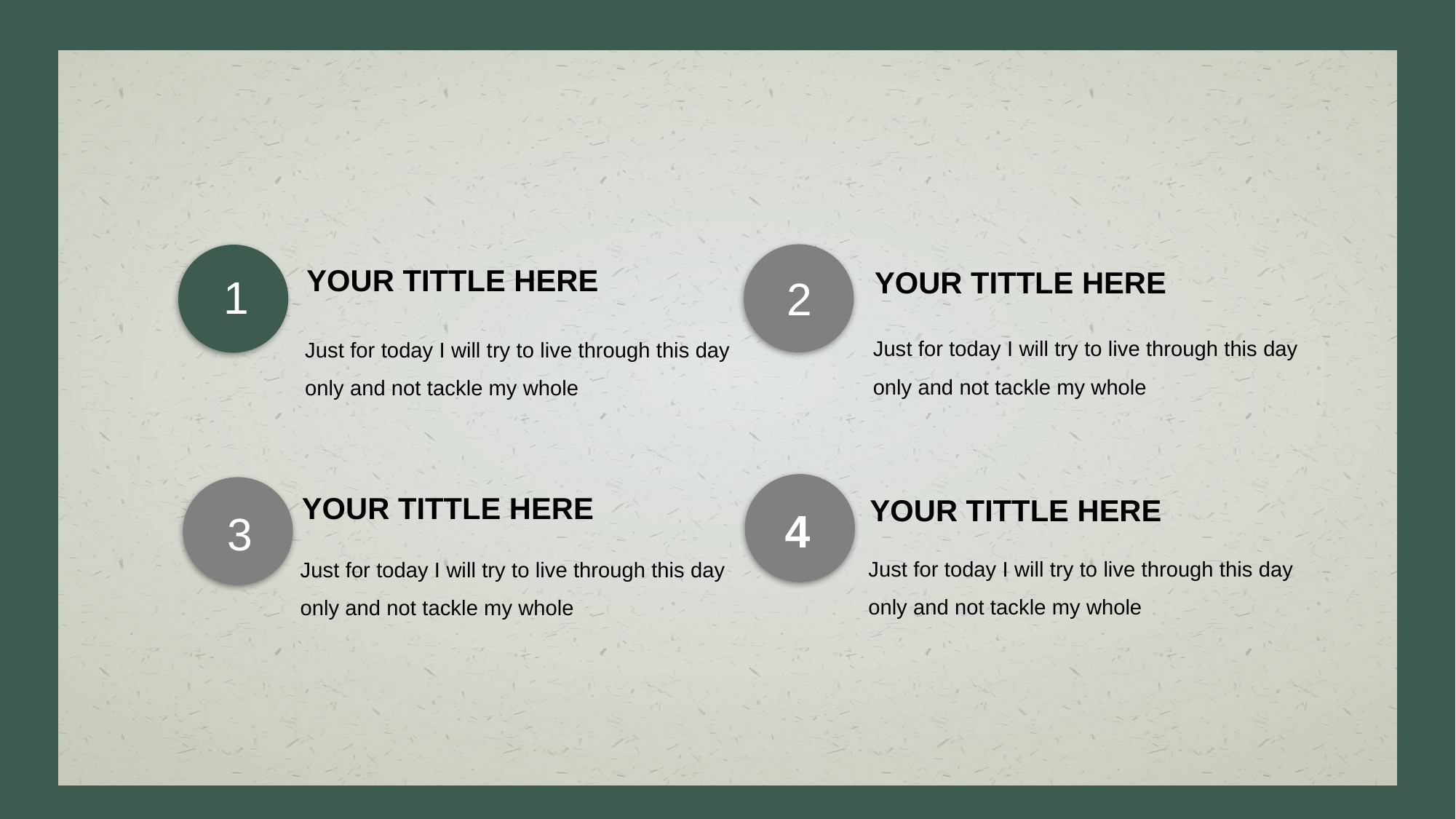

2

1
YOUR TITTLE HERE
YOUR TITTLE HERE
Just for today I will try to live through this day only and not tackle my whole
Just for today I will try to live through this day only and not tackle my whole

4

3
YOUR TITTLE HERE
YOUR TITTLE HERE
Just for today I will try to live through this day only and not tackle my whole
Just for today I will try to live through this day only and not tackle my whole